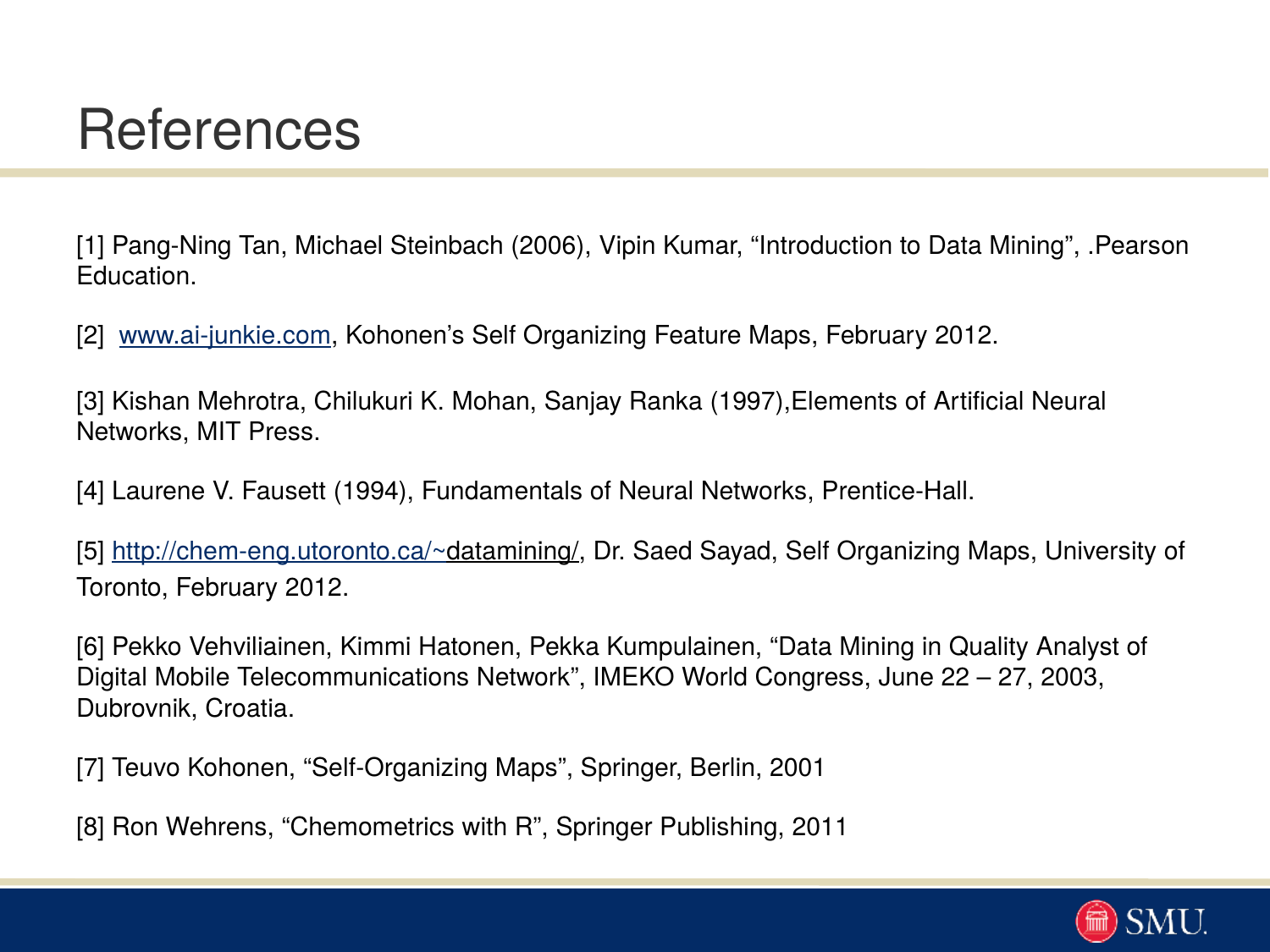

# References
[1] Pang-Ning Tan, Michael Steinbach (2006), Vipin Kumar, “Introduction to Data Mining”, .Pearson Education.
[2]  www.ai-junkie.com, Kohonen’s Self Organizing Feature Maps, February 2012.
[3] Kishan Mehrotra, Chilukuri K. Mohan, Sanjay Ranka (1997),Elements of Artificial Neural Networks, MIT Press.
[4] Laurene V. Fausett (1994), Fundamentals of Neural Networks, Prentice-Hall.
[5] http://chem-eng.utoronto.ca/~datamining/, Dr. Saed Sayad, Self Organizing Maps, University of Toronto, February 2012.
[6] Pekko Vehviliainen, Kimmi Hatonen, Pekka Kumpulainen, “Data Mining in Quality Analyst of Digital Mobile Telecommunications Network”, IMEKO World Congress, June 22 – 27, 2003, Dubrovnik, Croatia.
[7] Teuvo Kohonen, “Self-Organizing Maps”, Springer, Berlin, 2001
[8] Ron Wehrens, “Chemometrics with R”, Springer Publishing, 2011